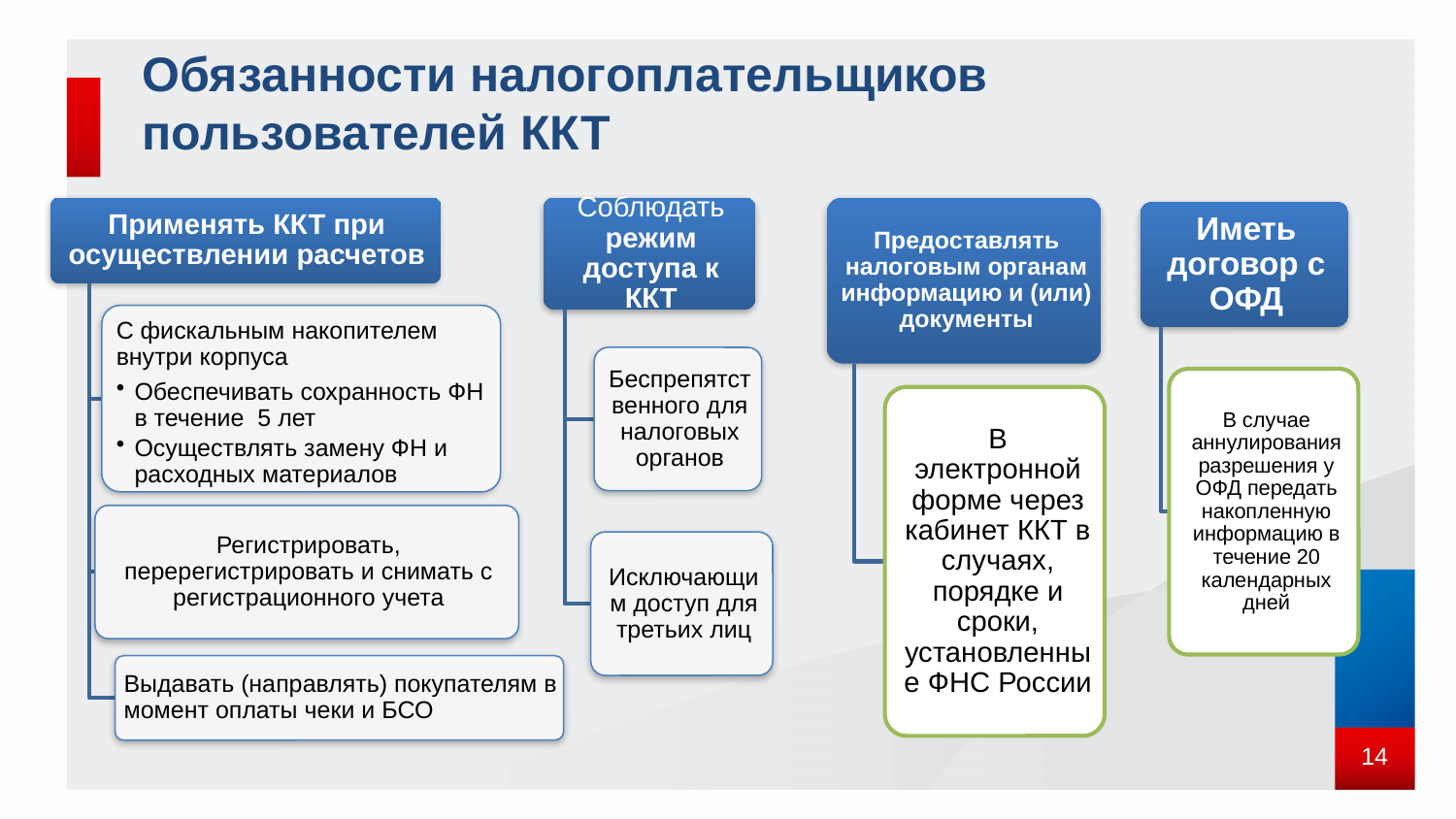

# Обязанности налогоплательщиков пользователей ККТ
Применять ККТ при осуществлении расчетов
С фискальным накопителем внутри корпуса
Обеспечивать сохранность ФН в течение  5 лет
Осуществлять замену ФН и расходных материалов
Регистрировать, перерегистрировать и снимать с регистрационного учета
Выдавать (направлять) покупателям в момент оплаты чеки и БСО
Соблюдать режим доступа к ККТ
Беспрепятственного для налоговых органов
Исключающим доступ для третьих лиц
Предоставлять налоговым органам информацию и (или) документы
В электронной форме через кабинет ККТ в случаях, порядке и сроки, установленные ФНС России
Иметь договор с ОФД
В случае аннулирования разрешения у ОФД передать накопленную информацию в течение 20 календарных дней
14